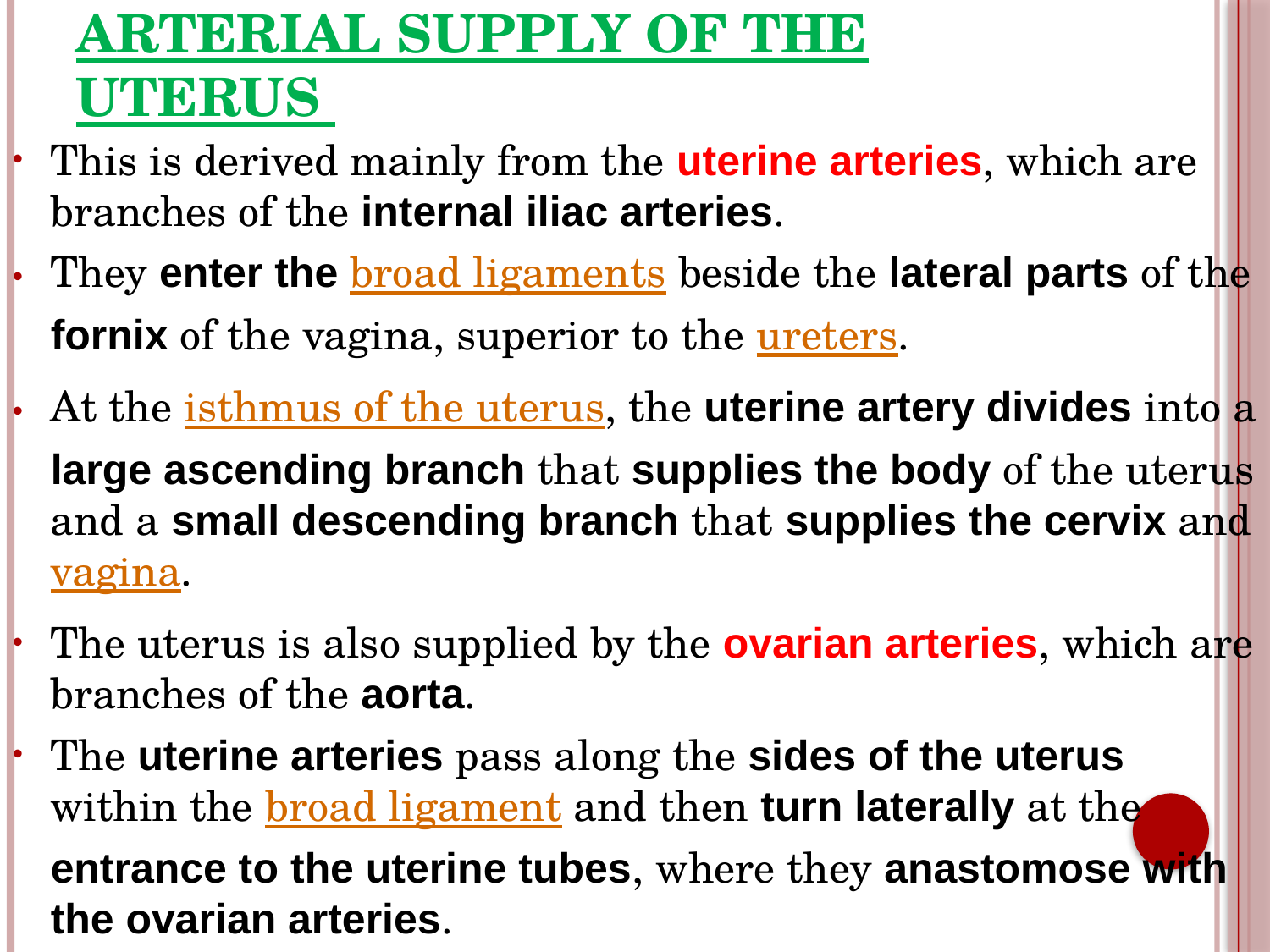

# Arterial Supply of the Uterus
This is derived mainly from the uterine arteries, which are branches of the internal iliac arteries.
They enter the broad ligaments beside the lateral parts of the fornix of the vagina, superior to the ureters.
At the isthmus of the uterus, the uterine artery divides into a large ascending branch that supplies the body of the uterus and a small descending branch that supplies the cervix and vagina.
The uterus is also supplied by the ovarian arteries, which are branches of the aorta.
The uterine arteries pass along the sides of the uterus within the broad ligament and then turn laterally at the entrance to the uterine tubes, where they anastomose with the ovarian arteries.